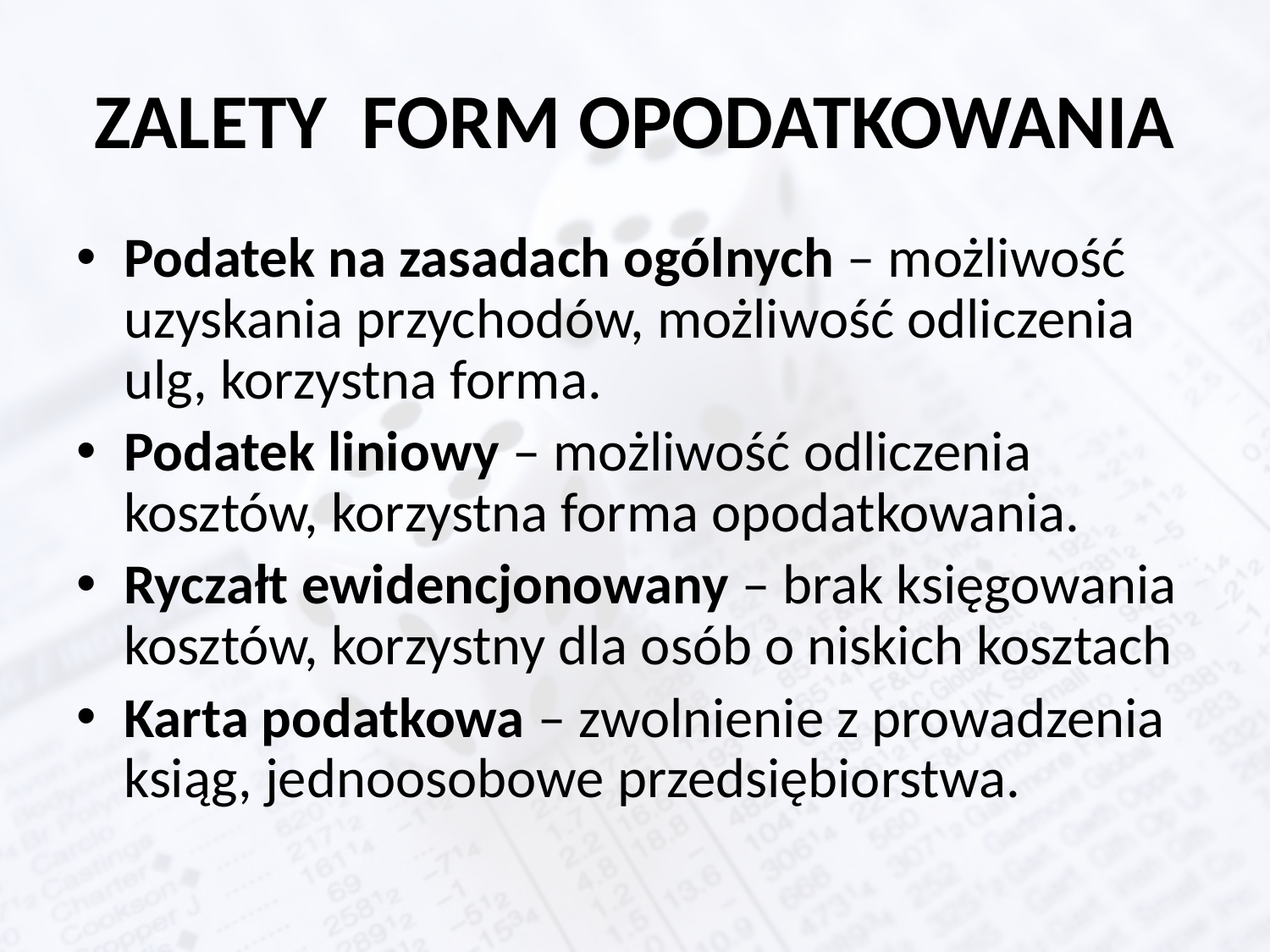

# ZALETY  FORM OPODATKOWANIA
Podatek na zasadach ogólnych – możliwość uzyskania przychodów, możliwość odliczenia ulg, korzystna forma.
Podatek liniowy – możliwość odliczenia kosztów, korzystna forma opodatkowania.
Ryczałt ewidencjonowany – brak księgowania kosztów, korzystny dla osób o niskich kosztach
Karta podatkowa – zwolnienie z prowadzenia ksiąg, jednoosobowe przedsiębiorstwa.